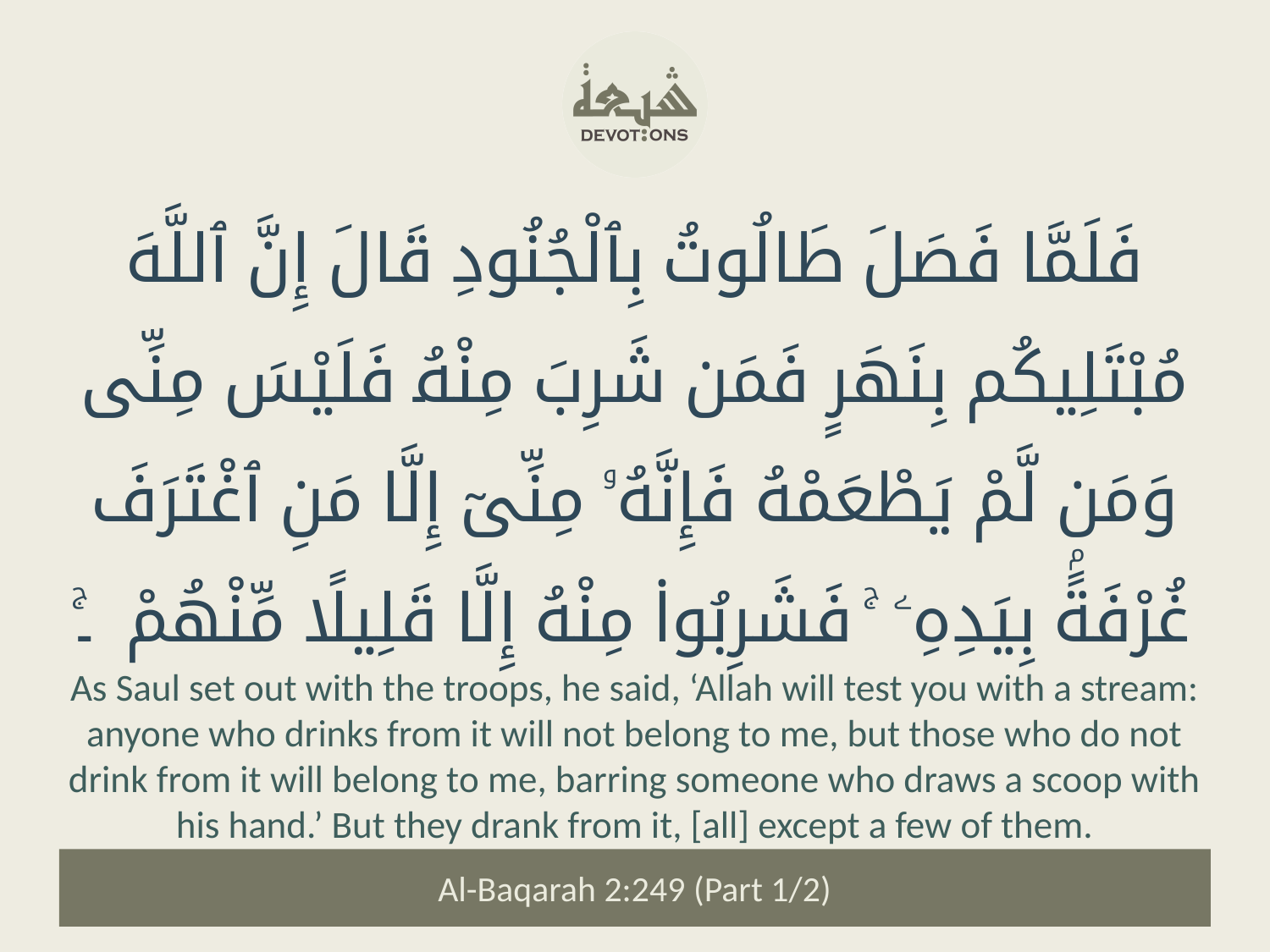

فَلَمَّا فَصَلَ طَالُوتُ بِٱلْجُنُودِ قَالَ إِنَّ ٱللَّهَ مُبْتَلِيكُم بِنَهَرٍ فَمَن شَرِبَ مِنْهُ فَلَيْسَ مِنِّى وَمَن لَّمْ يَطْعَمْهُ فَإِنَّهُۥ مِنِّىٓ إِلَّا مَنِ ٱغْتَرَفَ غُرْفَةًۢ بِيَدِهِۦ ۚ فَشَرِبُوا۟ مِنْهُ إِلَّا قَلِيلًا مِّنْهُمْ  ۔ۚ
As Saul set out with the troops, he said, ‘Allah will test you with a stream: anyone who drinks from it will not belong to me, but those who do not drink from it will belong to me, barring someone who draws a scoop with his hand.’ But they drank from it, [all] except a few of them.
Al-Baqarah 2:249 (Part 1/2)